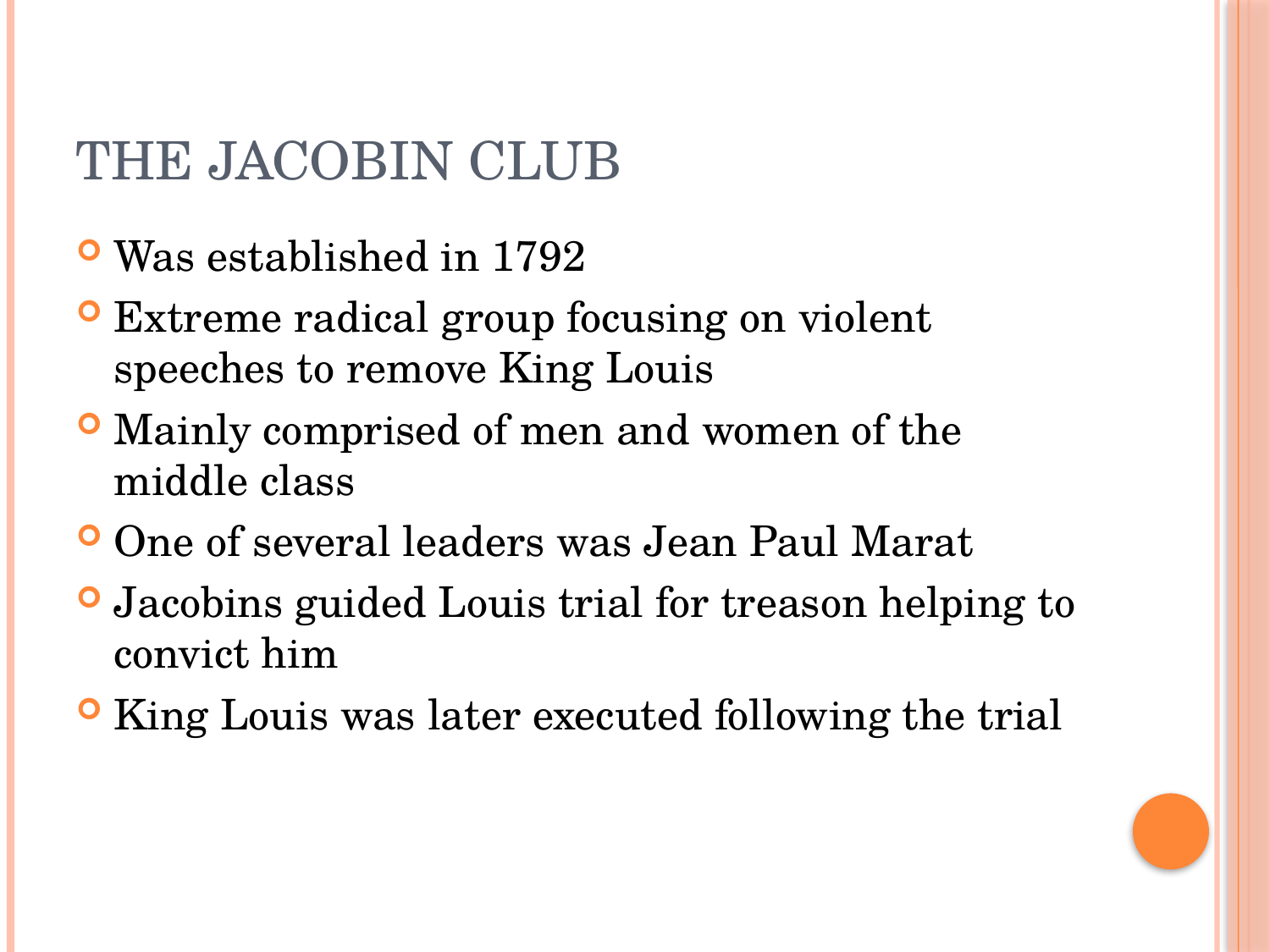

# The Jacobin Club
Was established in 1792
Extreme radical group focusing on violent speeches to remove King Louis
Mainly comprised of men and women of the middle class
One of several leaders was Jean Paul Marat
Jacobins guided Louis trial for treason helping to convict him
King Louis was later executed following the trial